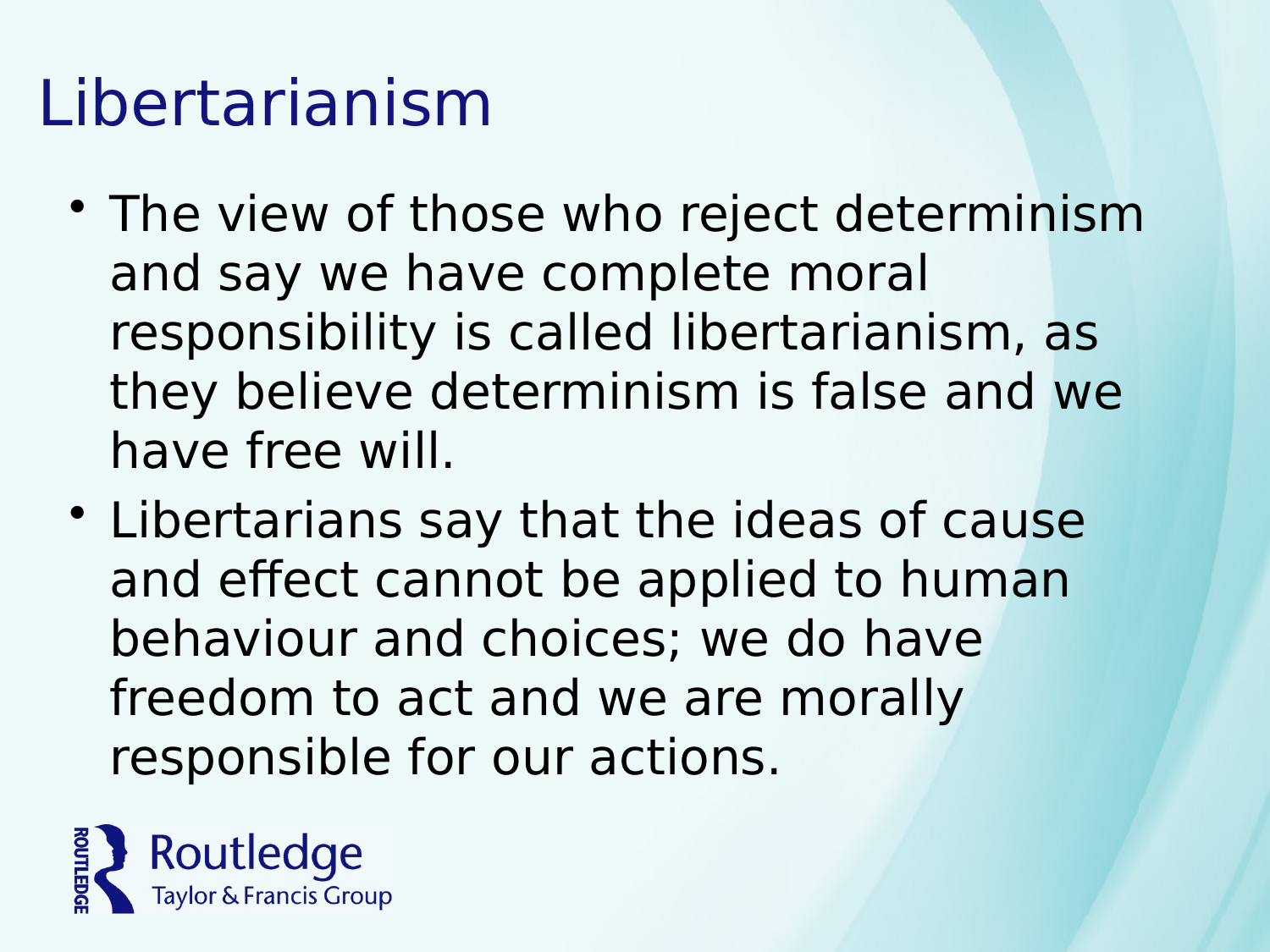

# Libertarianism
The view of those who reject determinism and say we have complete moral responsibility is called libertarianism, as they believe determinism is false and we have free will.
Libertarians say that the ideas of cause and effect cannot be applied to human behaviour and choices; we do have freedom to act and we are morally responsible for our actions.